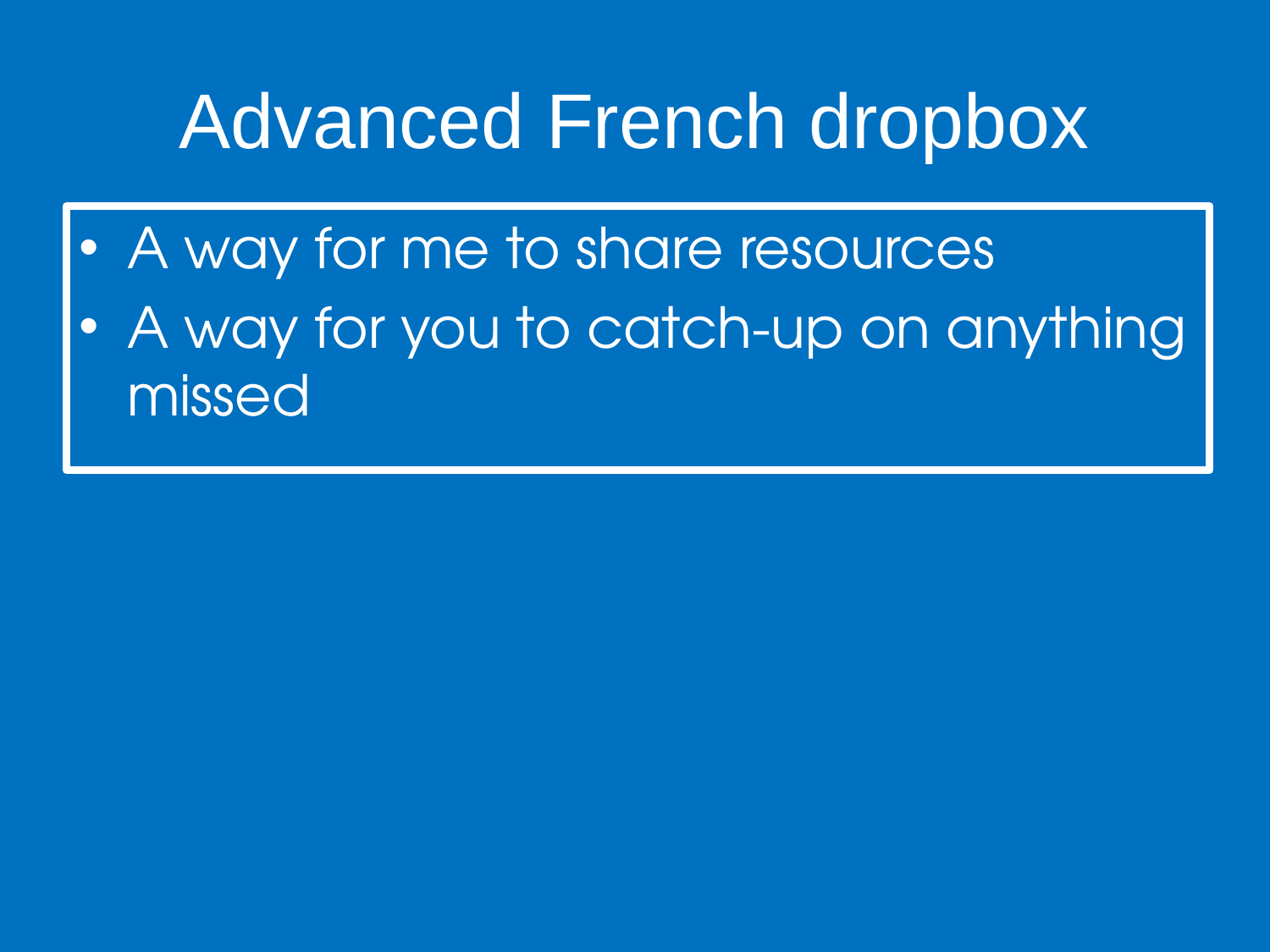

# Advanced French dropbox
A way for me to share resources
A way for you to catch-up on anything missed